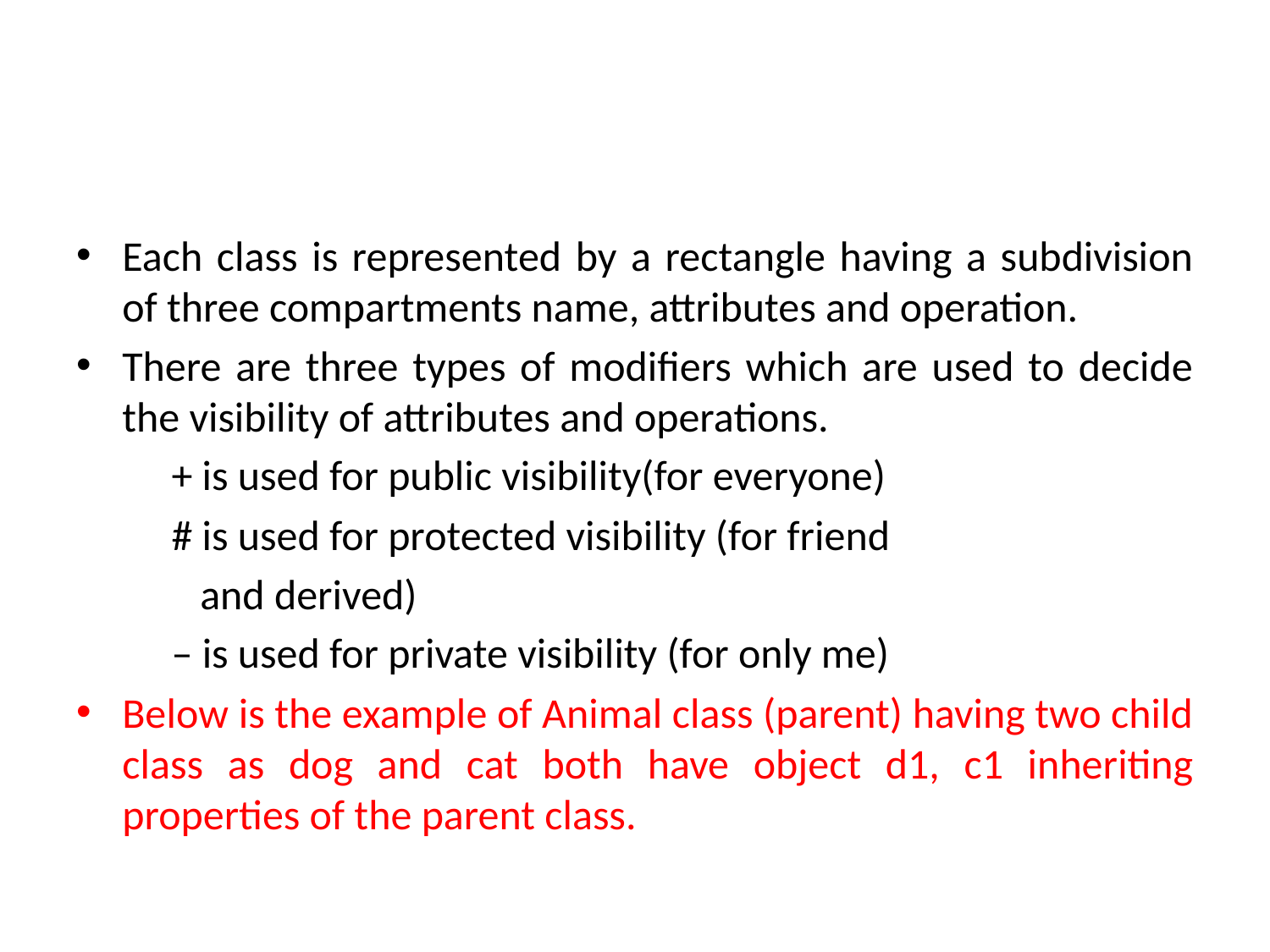

#
Each class is represented by a rectangle having a subdivision of three compartments name, attributes and operation.
There are three types of modifiers which are used to decide the visibility of attributes and operations.
	+ is used for public visibility(for everyone)
	# is used for protected visibility (for friend
	   and derived)
	– is used for private visibility (for only me)
Below is the example of Animal class (parent) having two child class as dog and cat both have object d1, c1 inheriting properties of the parent class.